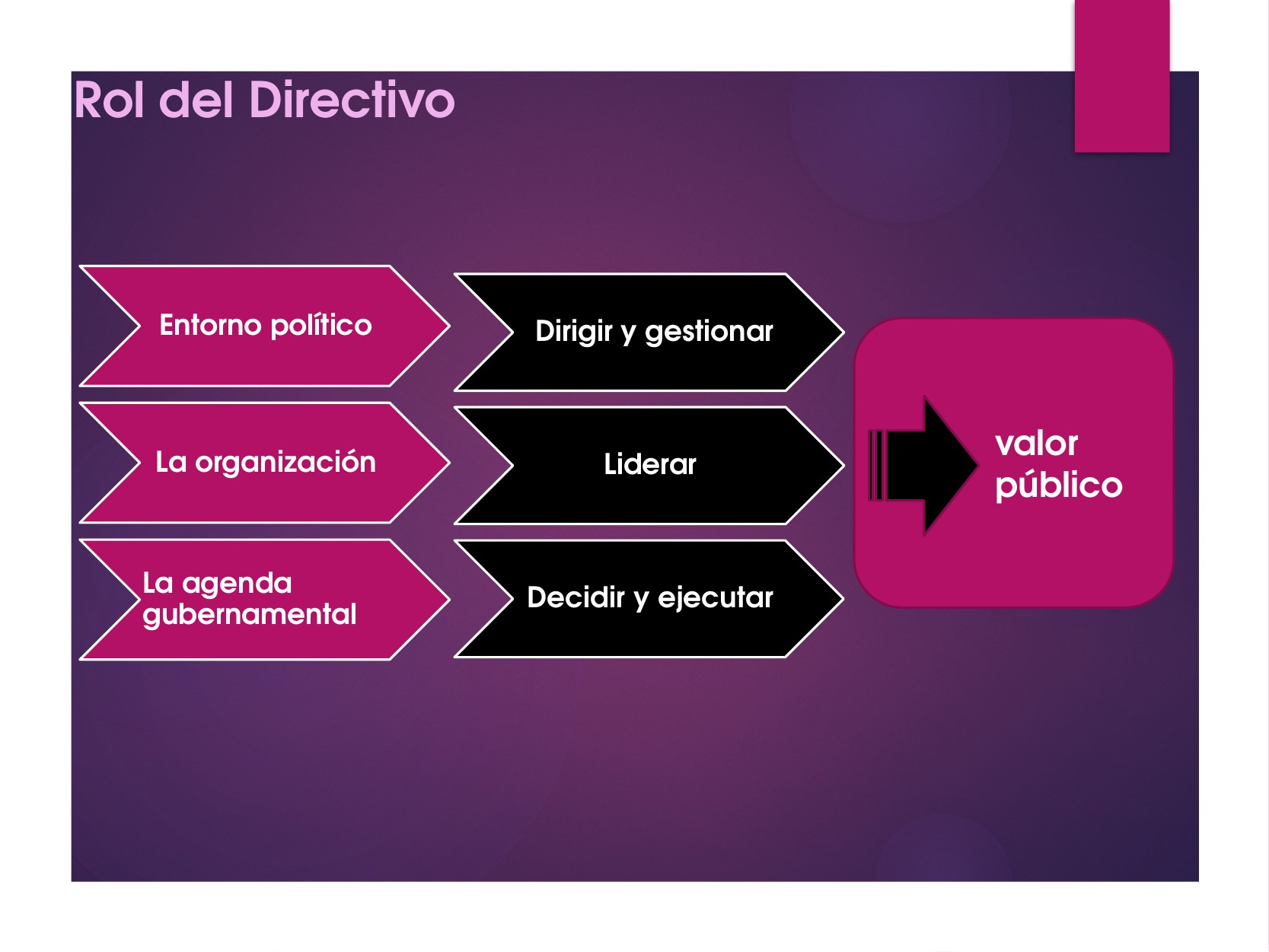

# Rol del Directivo

 Dirigir y gestionar
Liderar
Decidir y ejecutar
Entorno político
La organización
La agenda gubernamental
valor público